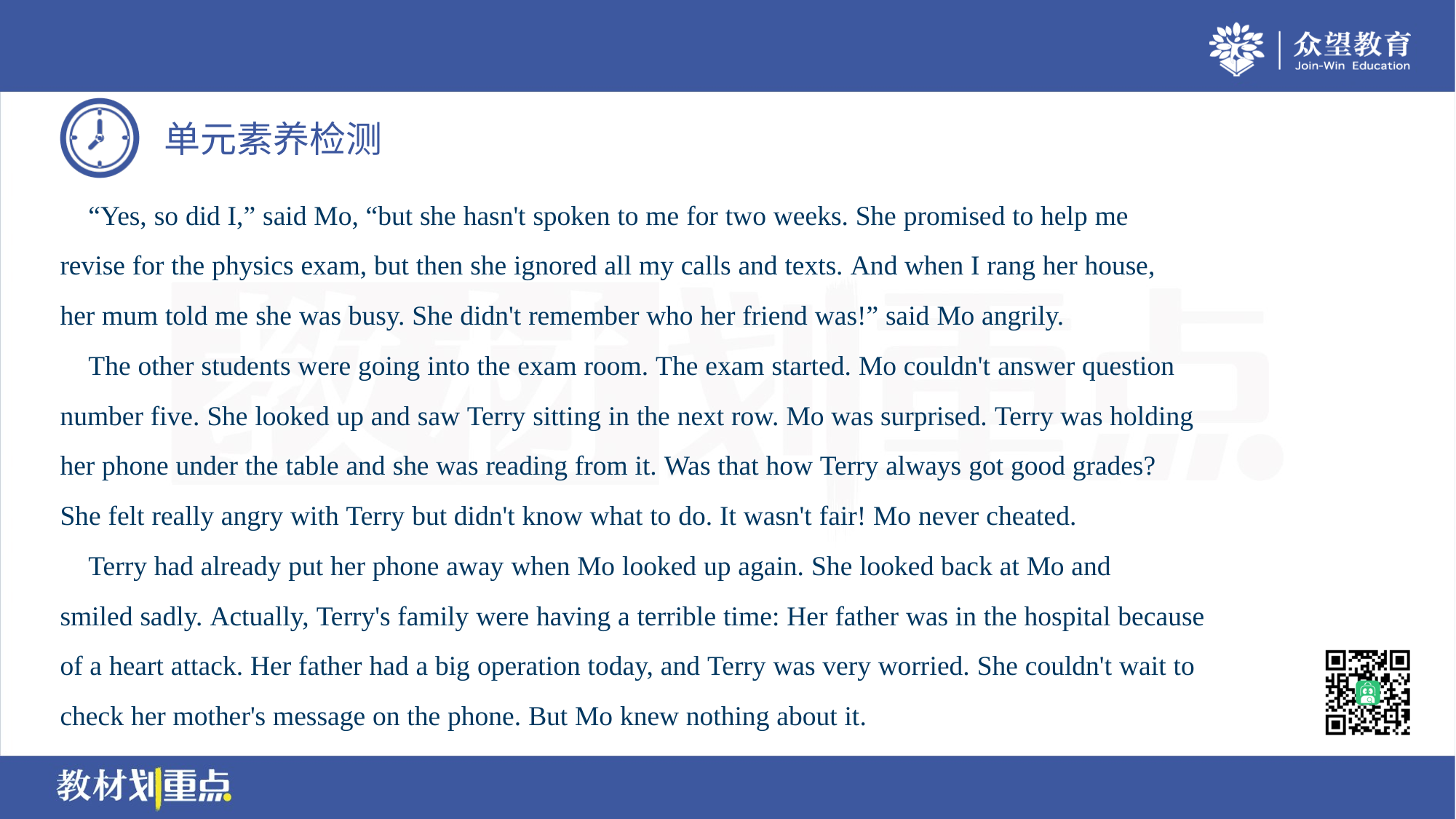

“Yes, so did I,” said Mo, “but she hasn't spoken to me for two weeks. She promised to help me
revise for the physics exam, but then she ignored all my calls and texts. And when I rang her house,
her mum told me she was busy. She didn't remember who her friend was!” said Mo angrily.
    The other students were going into the exam room. The exam started. Mo couldn't answer question
number five. She looked up and saw Terry sitting in the next row. Mo was surprised. Terry was holding
her phone under the table and she was reading from it. Was that how Terry always got good grades?
She felt really angry with Terry but didn't know what to do. It wasn't fair! Mo never cheated.
    Terry had already put her phone away when Mo looked up again. She looked back at Mo and
smiled sadly. Actually, Terry's family were having a terrible time: Her father was in the hospital because
of a heart attack. Her father had a big operation today, and Terry was very worried. She couldn't wait to
check her mother's message on the phone. But Mo knew nothing about it.